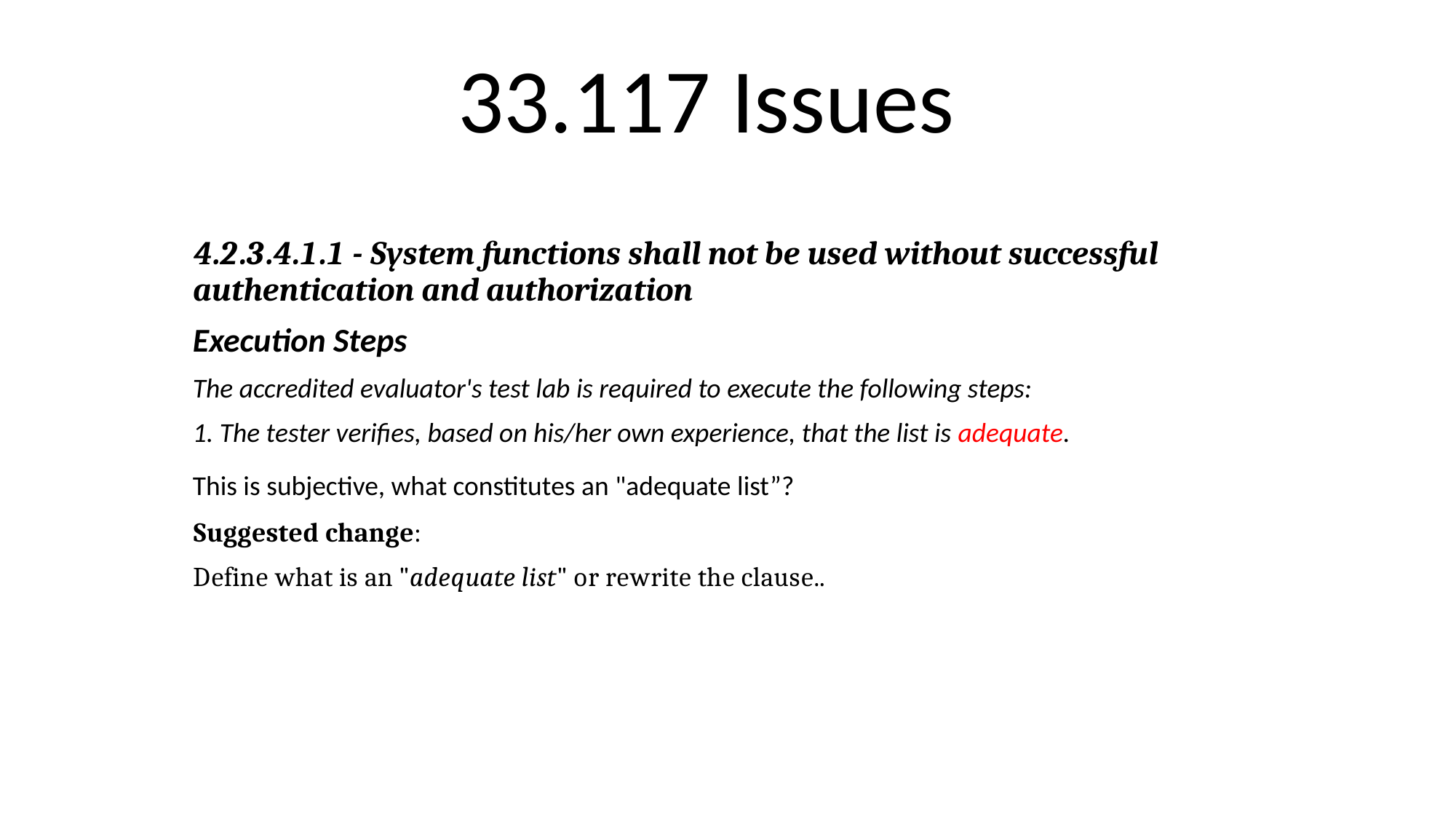

# 33.117 Issues
4.2.3.4.1.1 - System functions shall not be used without successful authentication and authorization
Execution Steps
The accredited evaluator's test lab is required to execute the following steps:
1. The tester verifies, based on his/her own experience, that the list is adequate.
This is subjective, what constitutes an "adequate list”?
Suggested change:
Define what is an "adequate list" or rewrite the clause..